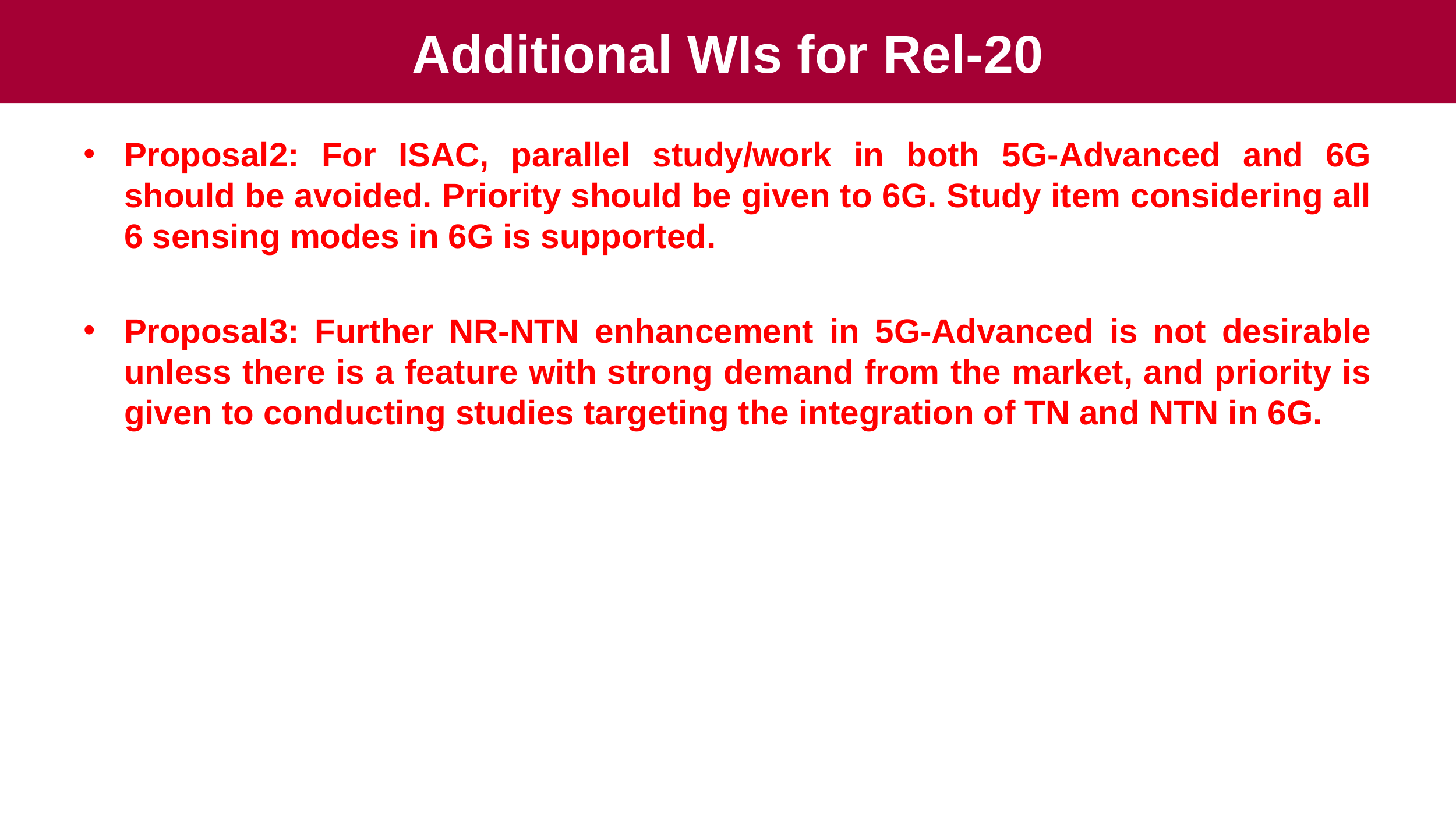

# Additional WIs for Rel-20
Proposal2: For ISAC, parallel study/work in both 5G-Advanced and 6G should be avoided. Priority should be given to 6G. Study item considering all 6 sensing modes in 6G is supported.

Proposal3: Further NR-NTN enhancement in 5G-Advanced is not desirable unless there is a feature with strong demand from the market, and priority is given to conducting studies targeting the integration of TN and NTN in 6G.